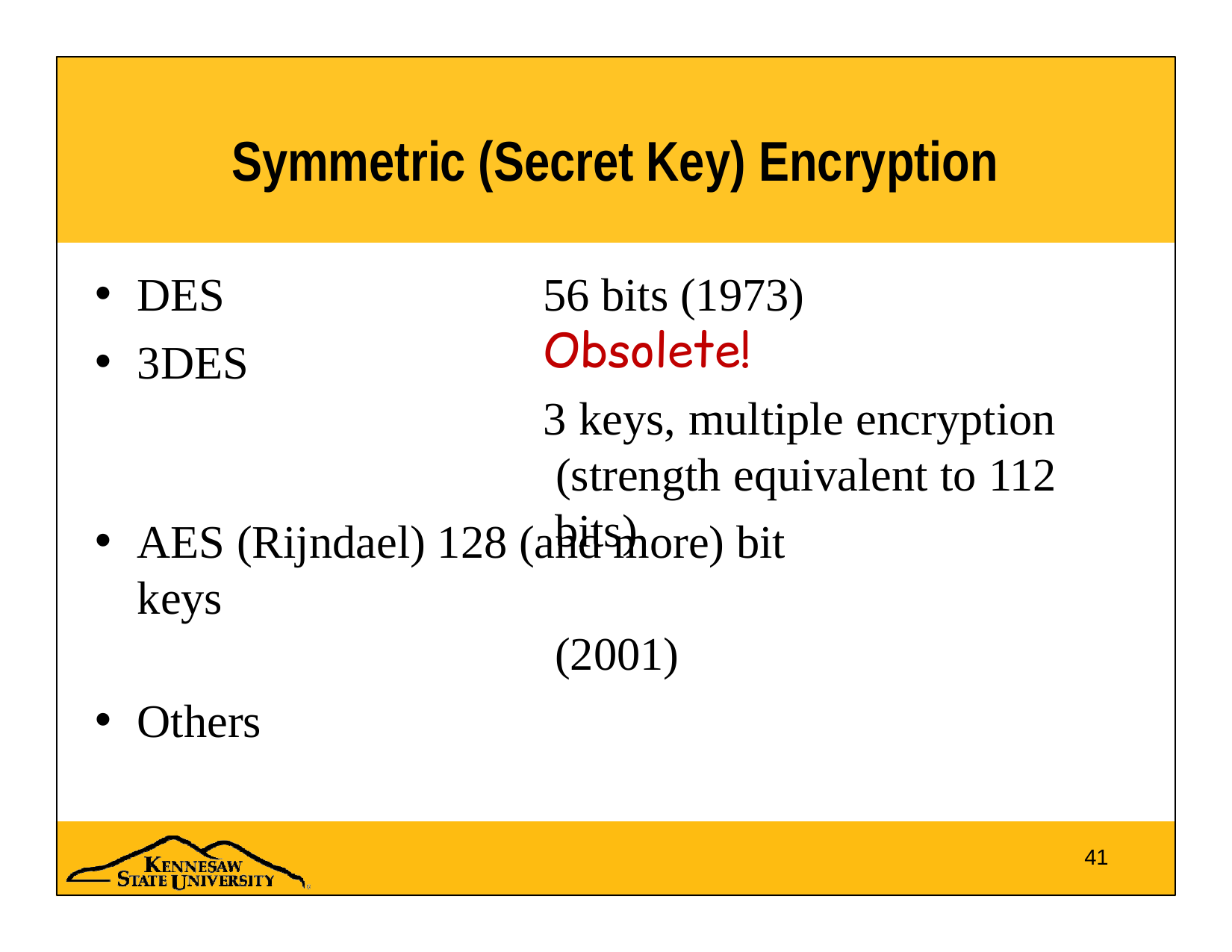

# Symmetric (Secret Key) Encryption
DES
3DES
56 bits (1973)	Obsolete!
3 keys, multiple encryption  (strength equivalent to 112  bits)
AES (Rijndael) 128 (and more) bit keys
(2001)
Others

41